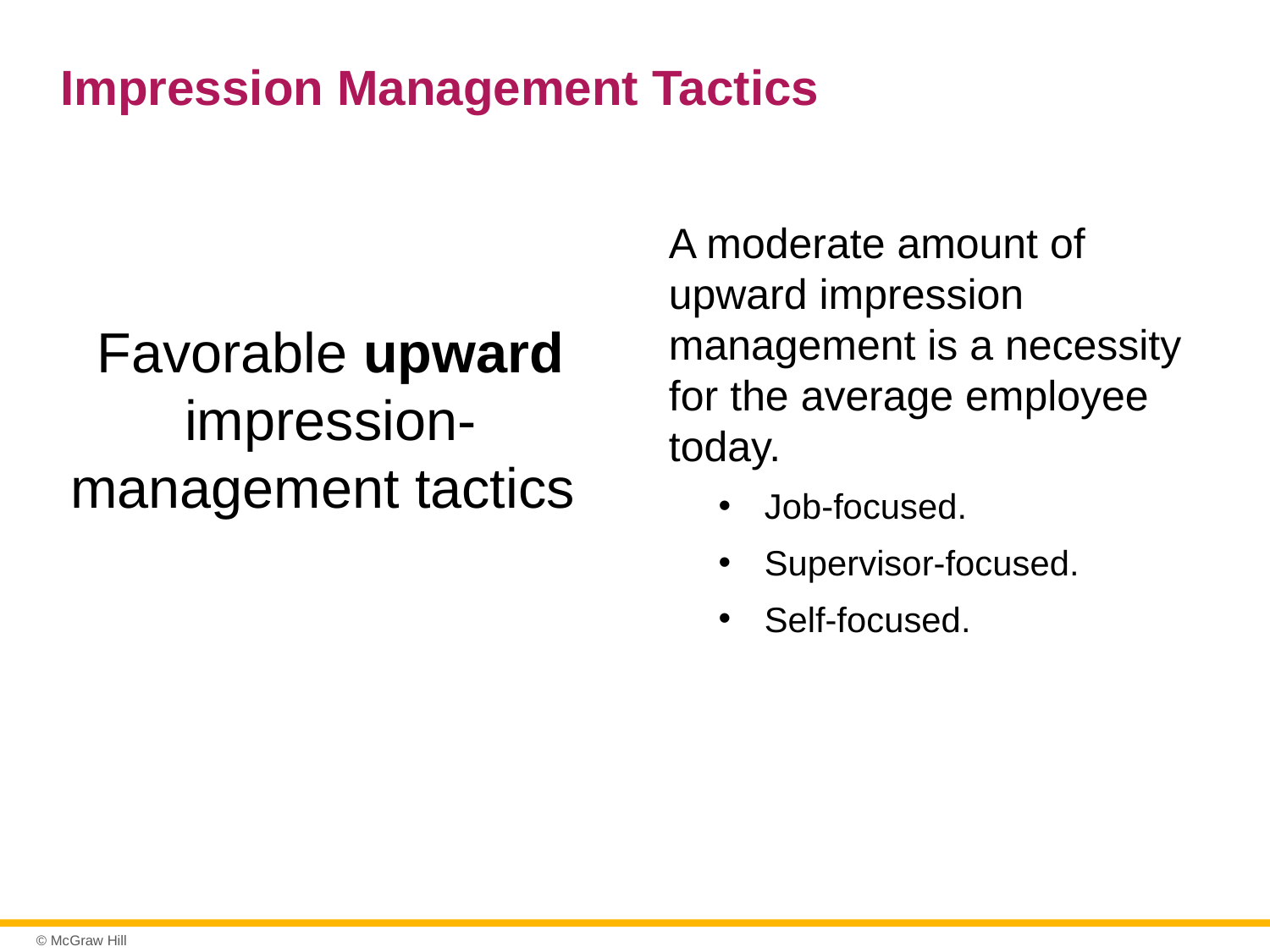

# Impression Management Tactics
A moderate amount of upward impression management is a necessity for the average employee today.
Job-focused.
Supervisor-focused.
Self-focused.
Favorable upward impression-management tactics